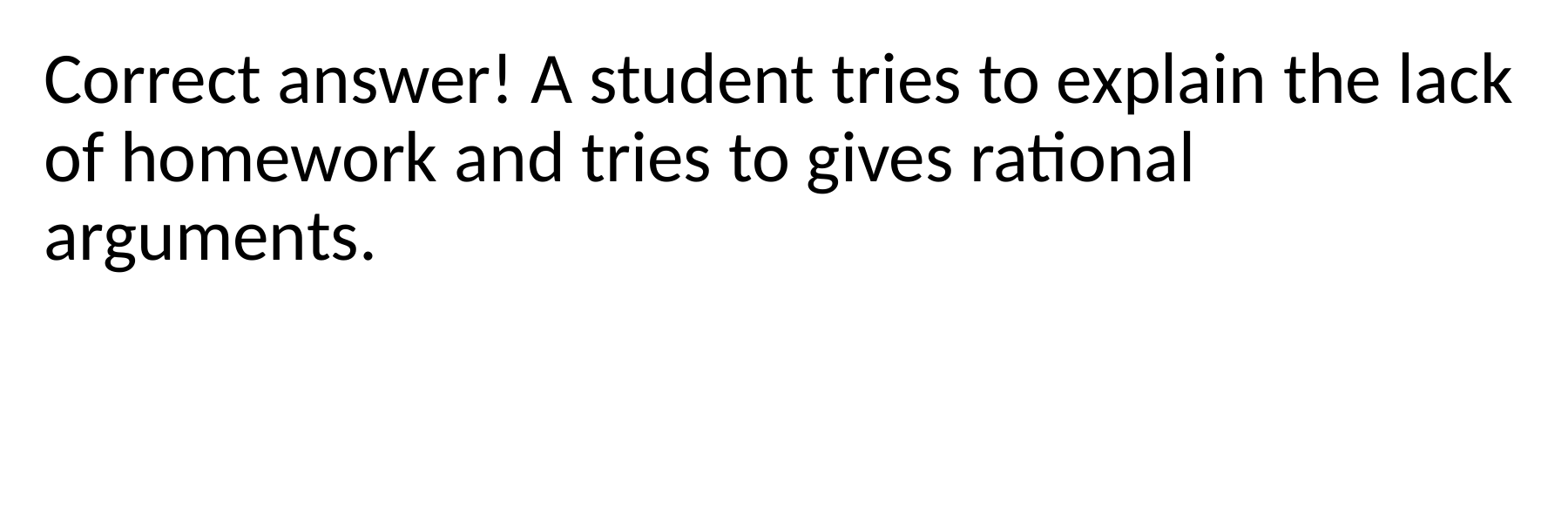

Correct answer! A student tries to explain the lack of homework and tries to gives rational arguments.